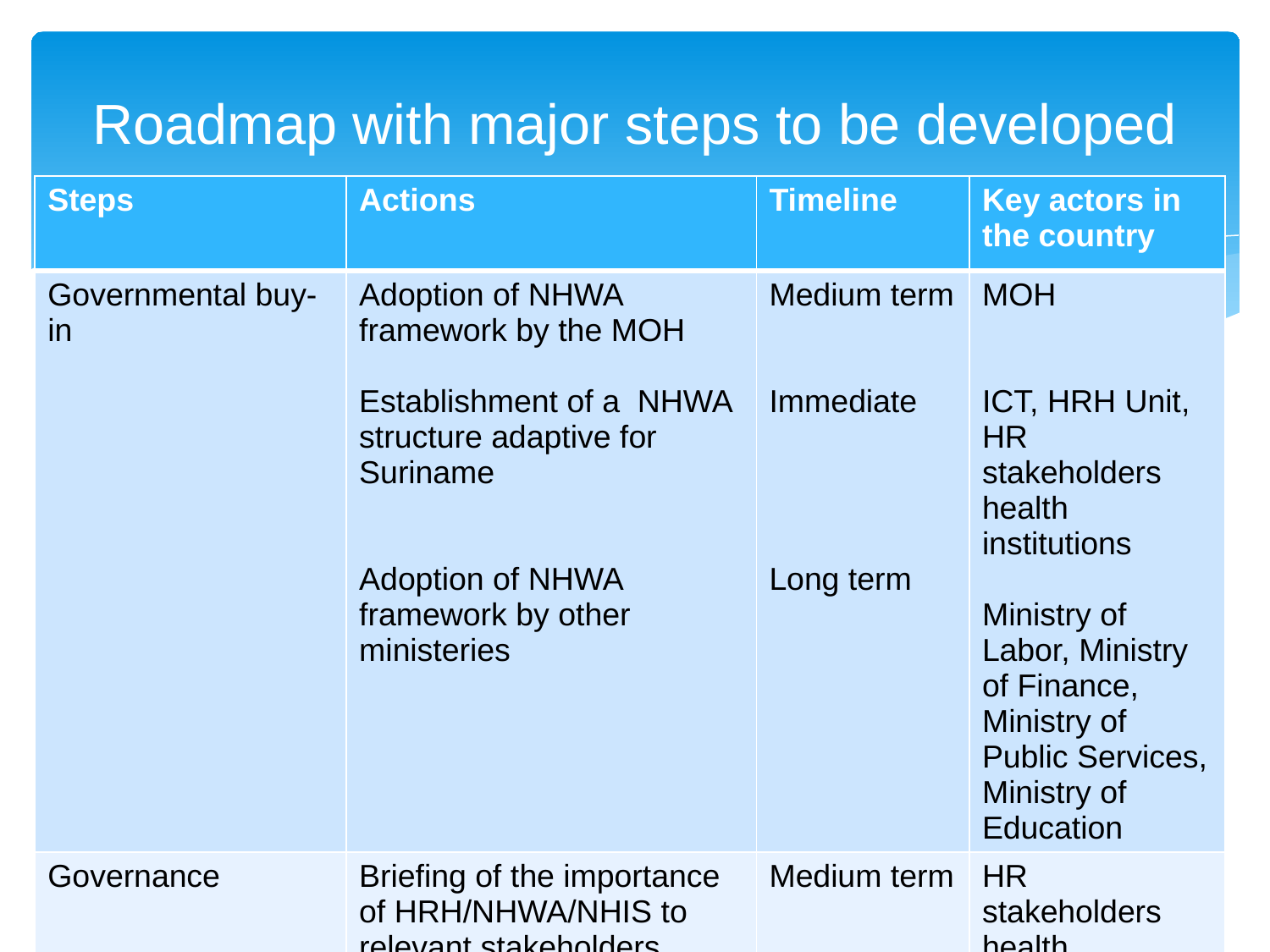

# Roadmap with major steps to be developed
| Steps | Actions | Timeline | Key actors in the country |
| --- | --- | --- | --- |
| Governmental buy-in | Adoption of NHWA framework by the MOH Establishment of a NHWA structure adaptive for Suriname Adoption of NHWA framework by other ministeries | Medium term Immediate Long term | MOH ICT, HRH Unit, HR stakeholders health institutions Ministry of Labor, Ministry of Finance, Ministry of Public Services, Ministry of Education |
| Governance | Briefing of the importance of HRH/NHWA/NHIS to relevant stakeholders Policy making on NHWA | Medium term Long term | HR stakeholders health institutions, Nursing school, Medical Faculty etc. MOH/Policy makers |
| Scoping and planning | Information/brainstorming sessions with relevant HRH stakeholders about NHWA Format structure for collecting data suitable for HRH stakeholders NHWA training | Medium term Immediate Long term | HR stakeholders health institutions, Nursing school, Medical Faculty etc. ICT, HRH Unit, HR stakeholders health institutions, Planning unit MOH ICT, HRH Unit MOH, Planning Unit MOH |
| Legal framework | Legislation for data collection | Long term | Legal unit MOH, Parliament |
| Data compilation and analysis | Establisment of a technical working group Develop standards on data collection (quality, confidentiality etc.) | Medium term Long term | ICT, HRH Unit MOH, Planning Unit MOH, HRH stakeholders MOH in collaboration with PAHO/WHO |
| Validation | Monitoring and evaluation of the collected data Meeting with data providers | Long term Long term | Technical working group, Planning Unit, HRH Unit Technical working group/Data providers/HRH Unit |
| Dissemination | Awareness on relevance of HRH Development of a communication plan between MOH and relevant stakeholders | Medium term Medium term | Data providers, HRH stakeholders, MOH ICT, Planning Unit, HRH Unit, HRH stakeholders |
| Process revision / sustainability | Revision and updating of the NHWA structure Ongoing NHWA training for sustainability (train the trainers) | Long term Long term | Planning Unit, HRH Unit, ICT, Technical working group Planning Unit, HRH Unit, ICT, Technical working group |